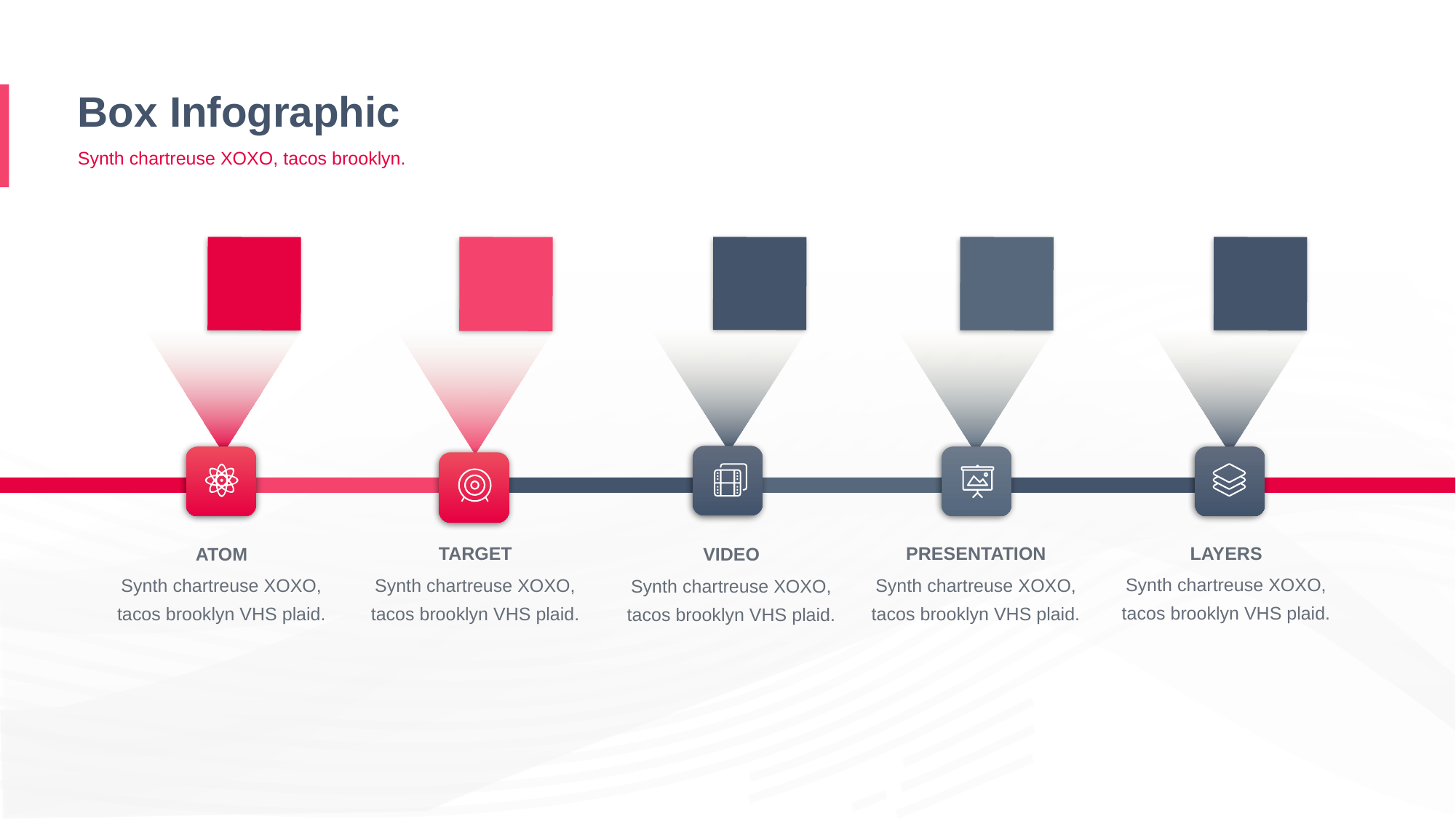

Box Infographic
Synth chartreuse XOXO, tacos brooklyn.

LAYERS
Synth chartreuse XOXO, tacos brooklyn VHS plaid.
PRESENTATION
Synth chartreuse XOXO, tacos brooklyn VHS plaid.
TARGET
Synth chartreuse XOXO, tacos brooklyn VHS plaid.
ATOM
Synth chartreuse XOXO, tacos brooklyn VHS plaid.
VIDEO
Synth chartreuse XOXO, tacos brooklyn VHS plaid.